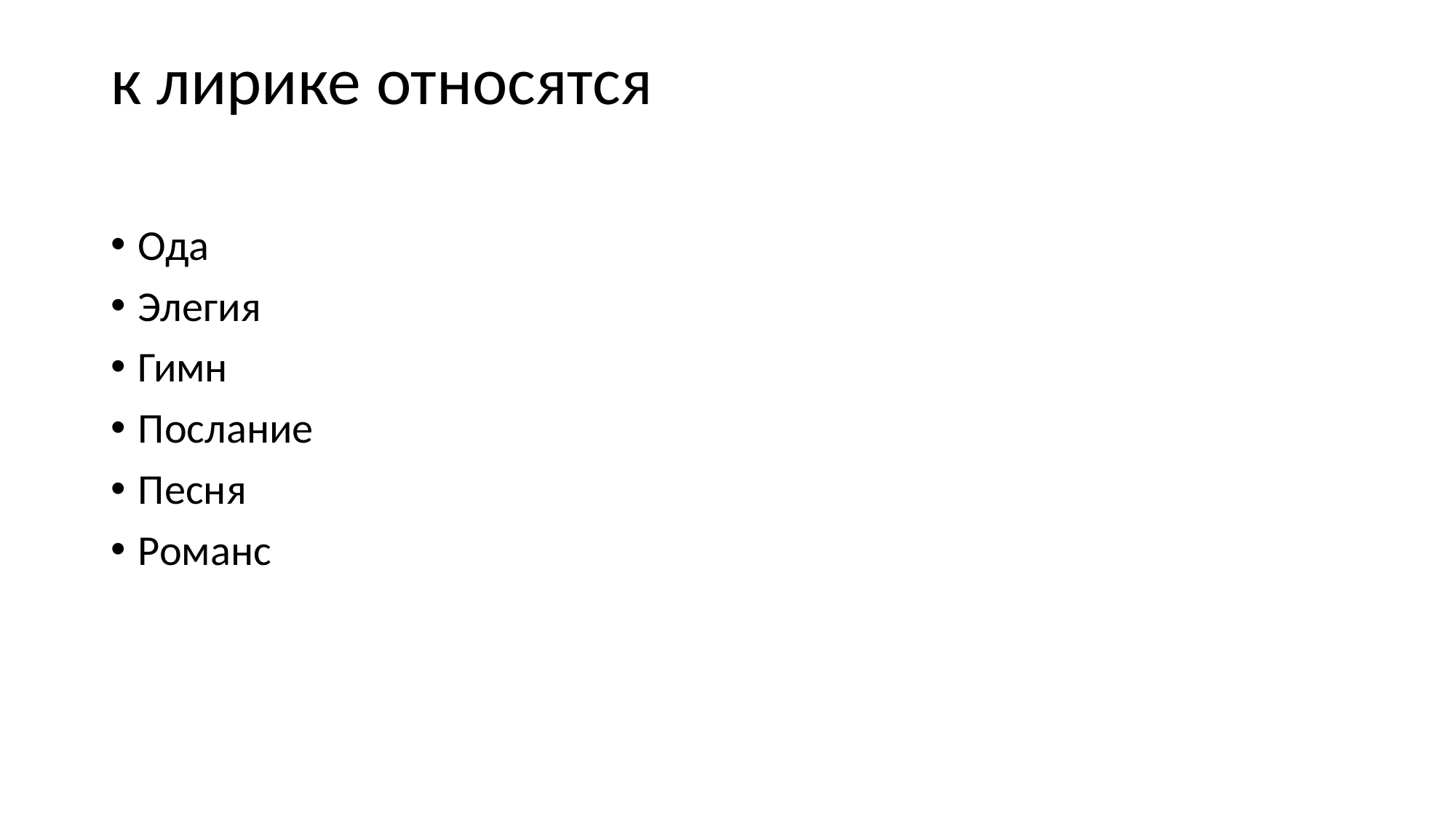

# к лирике относятся
Ода
Элегия
Гимн
Послание
Песня
Романс